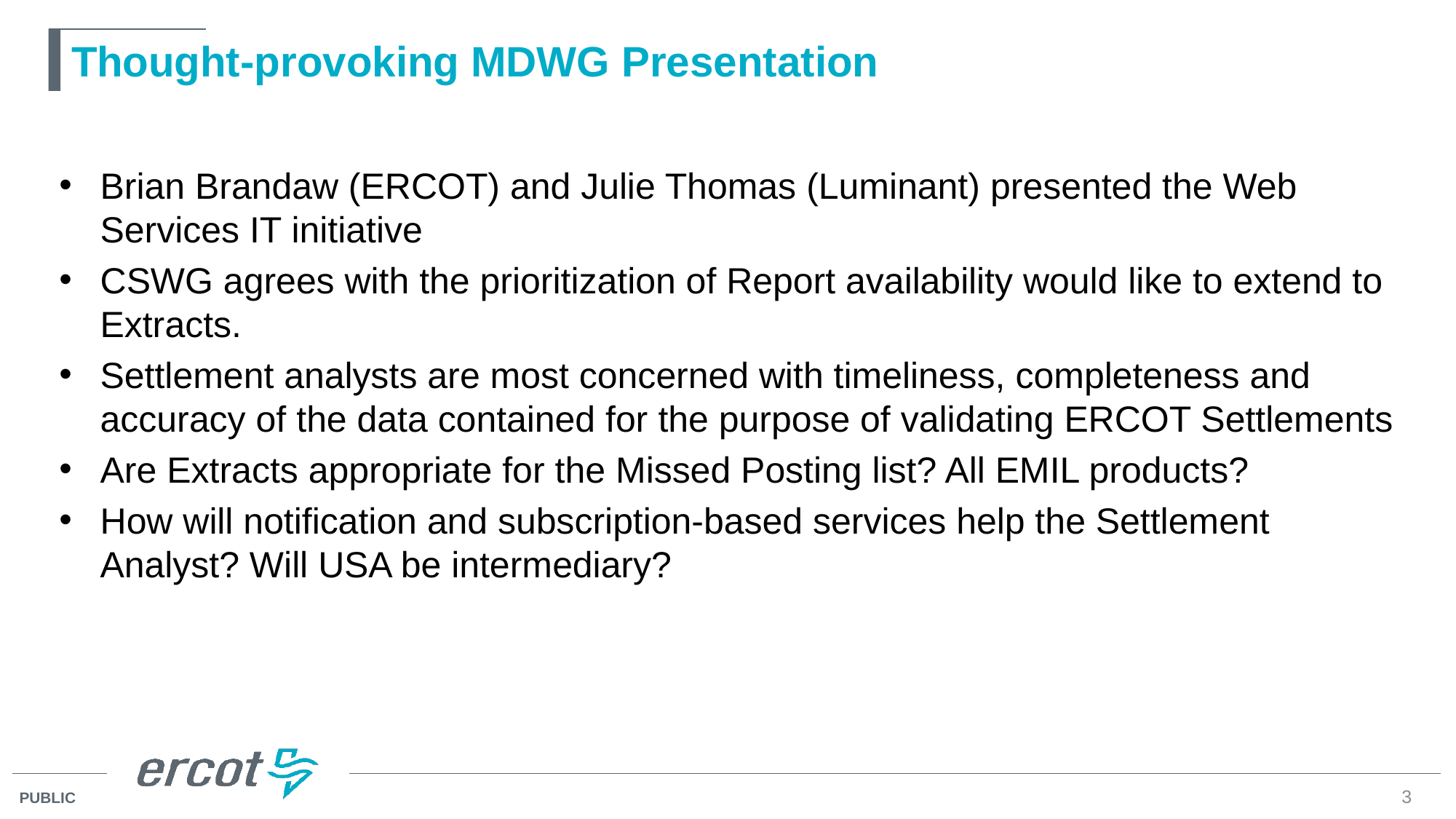

# Thought-provoking MDWG Presentation
Brian Brandaw (ERCOT) and Julie Thomas (Luminant) presented the Web Services IT initiative
CSWG agrees with the prioritization of Report availability would like to extend to Extracts.
Settlement analysts are most concerned with timeliness, completeness and accuracy of the data contained for the purpose of validating ERCOT Settlements
Are Extracts appropriate for the Missed Posting list? All EMIL products?
How will notification and subscription-based services help the Settlement Analyst? Will USA be intermediary?

3